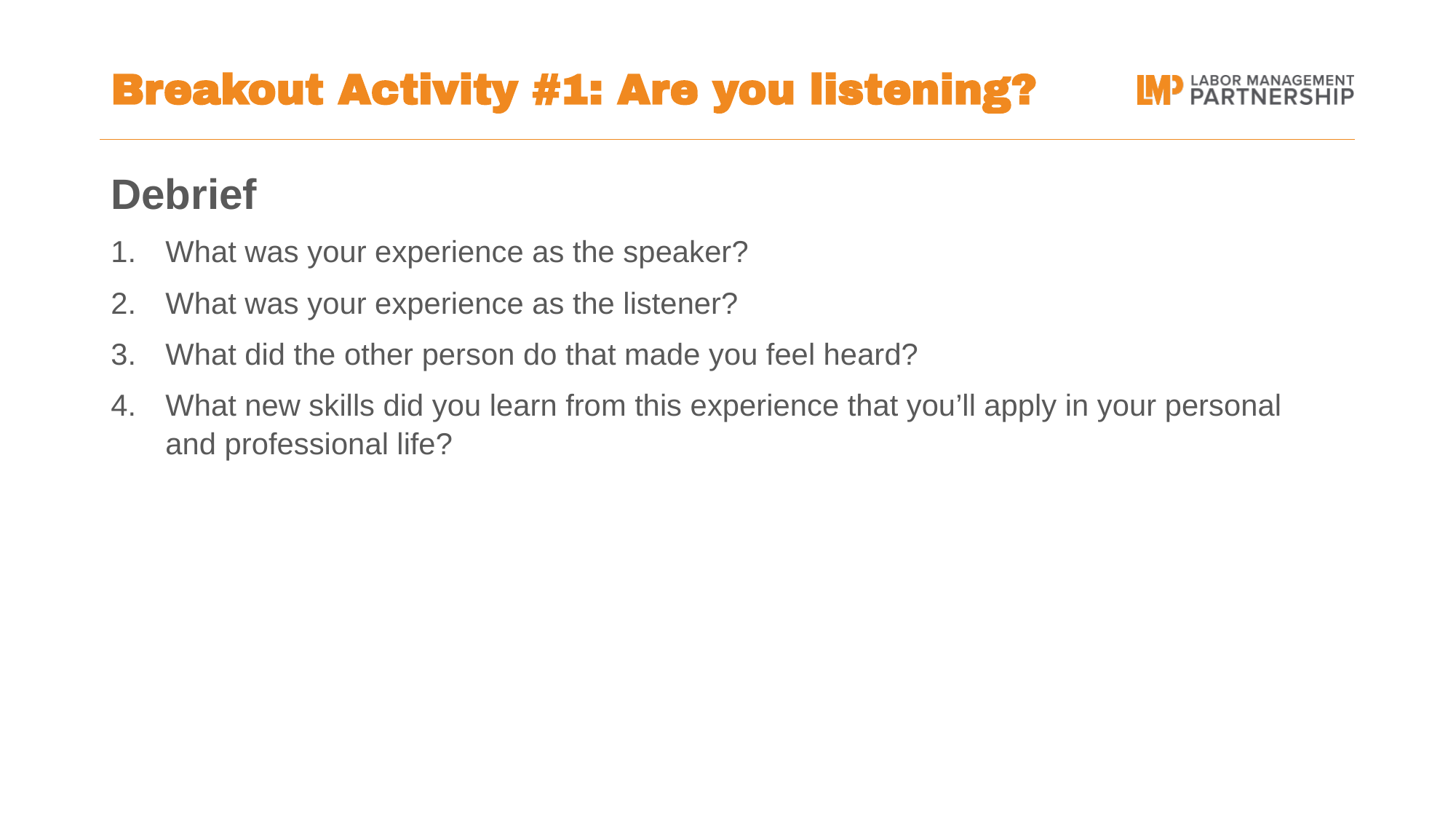

# Breakout Activity #1: Are you listening?
Debrief
What was your experience as the speaker?
What was your experience as the listener?
What did the other person do that made you feel heard?
What new skills did you learn from this experience that you’ll apply in your personal and professional life?